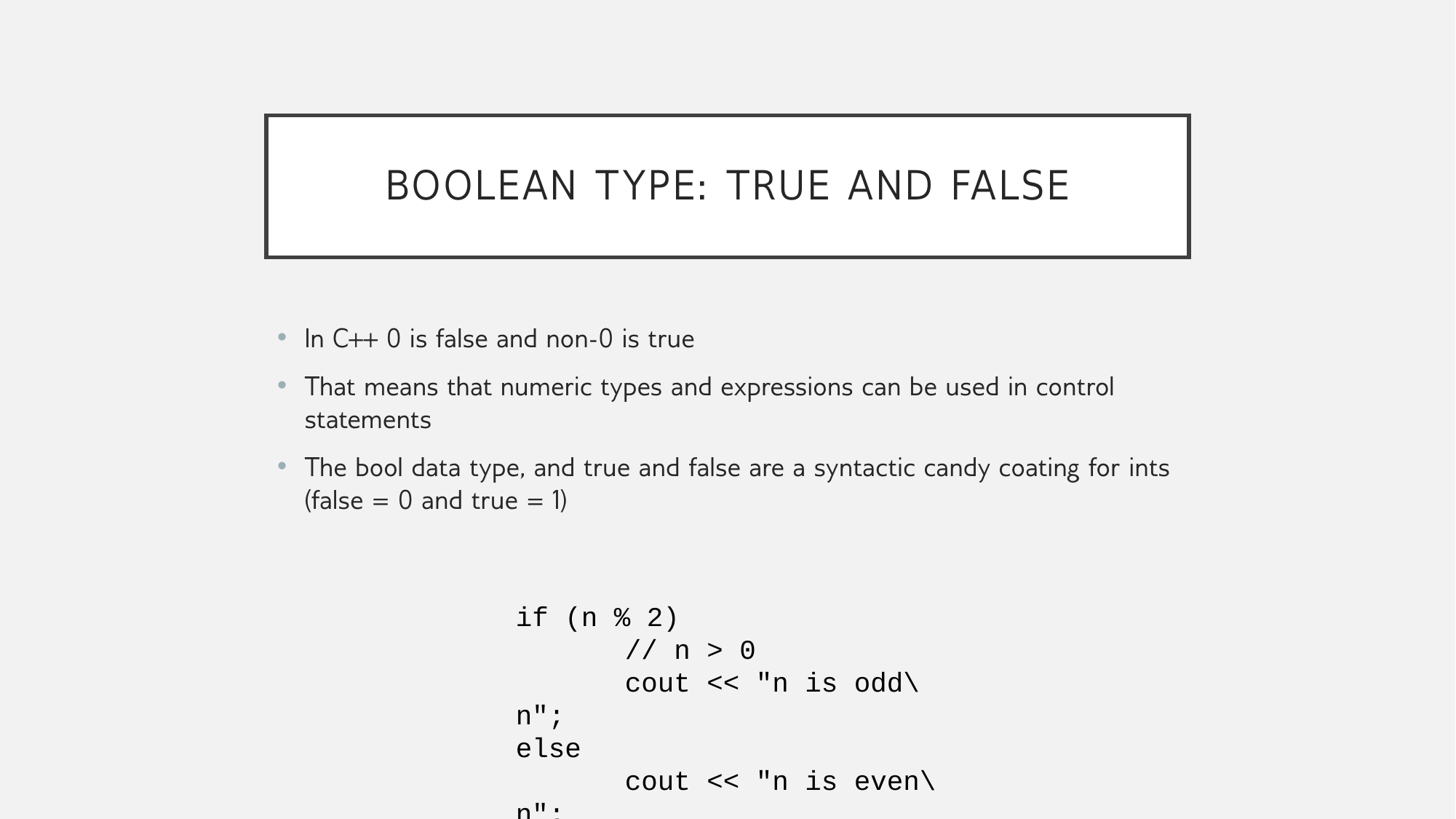

# Boolean Type: true and false
In C++ 0 is false and non-0 is true
That means that numeric types and expressions can be used in control statements
The bool data type, and true and false are a syntactic candy coating for ints (false = 0 and true = 1)
if (n % 2)			// n > 0
	cout << "n is odd\n";
else
	cout << "n is even\n";